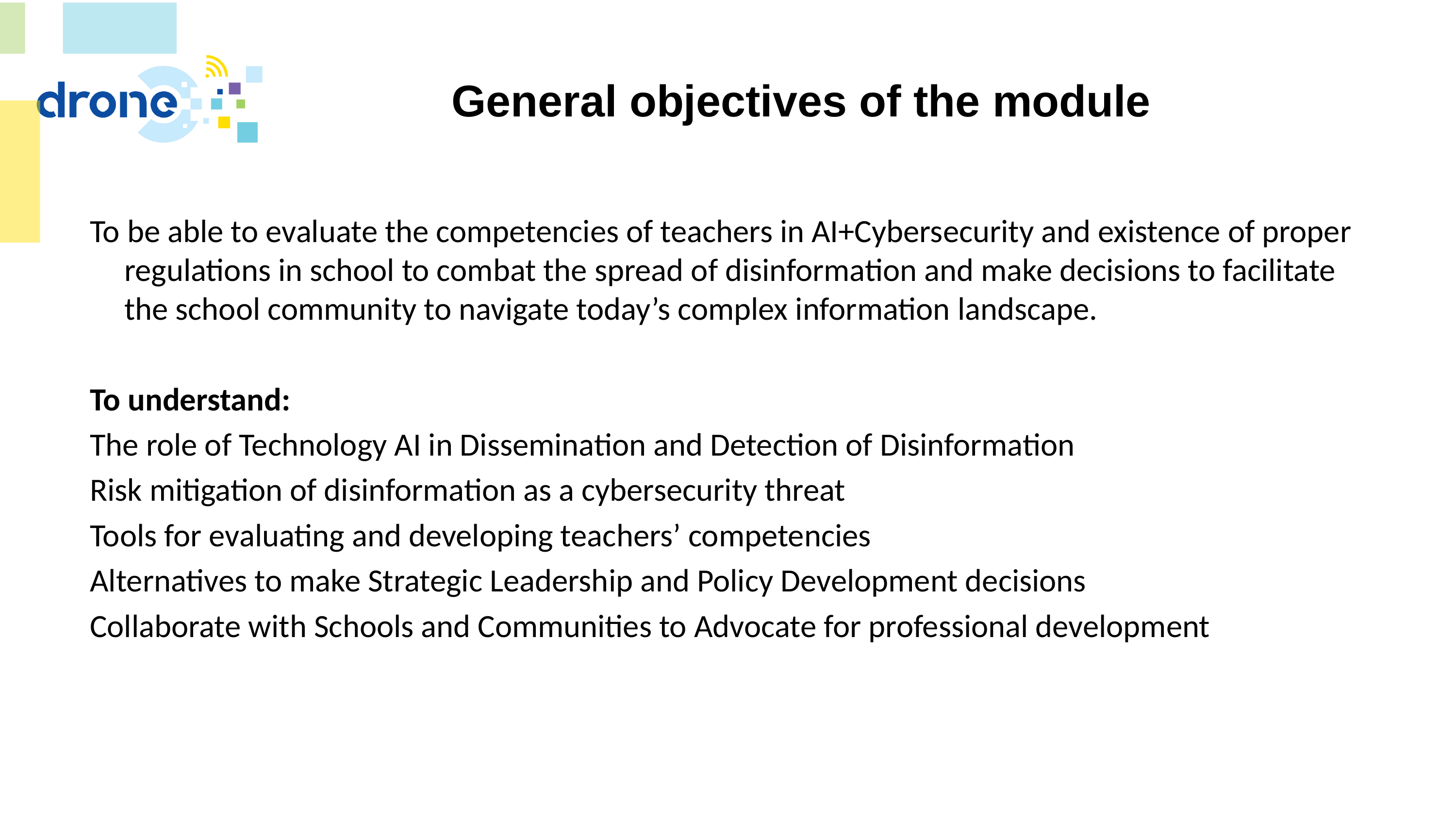

# General objectives of the module

To be able to evaluate the competencies of teachers in AI+Cybersecurity and existence of proper regulations in school to combat the spread of disinformation and make decisions to facilitate the school community to navigate today’s complex information landscape.

To understand:
The role of Technology AI in Dissemination and Detection of Disinformation
Risk mitigation of disinformation as a cybersecurity threat
Tools for evaluating and developing teachers’ competencies
Alternatives to make Strategic Leadership and Policy Development decisions
Collaborate with Schools and Communities to Advocate for professional development